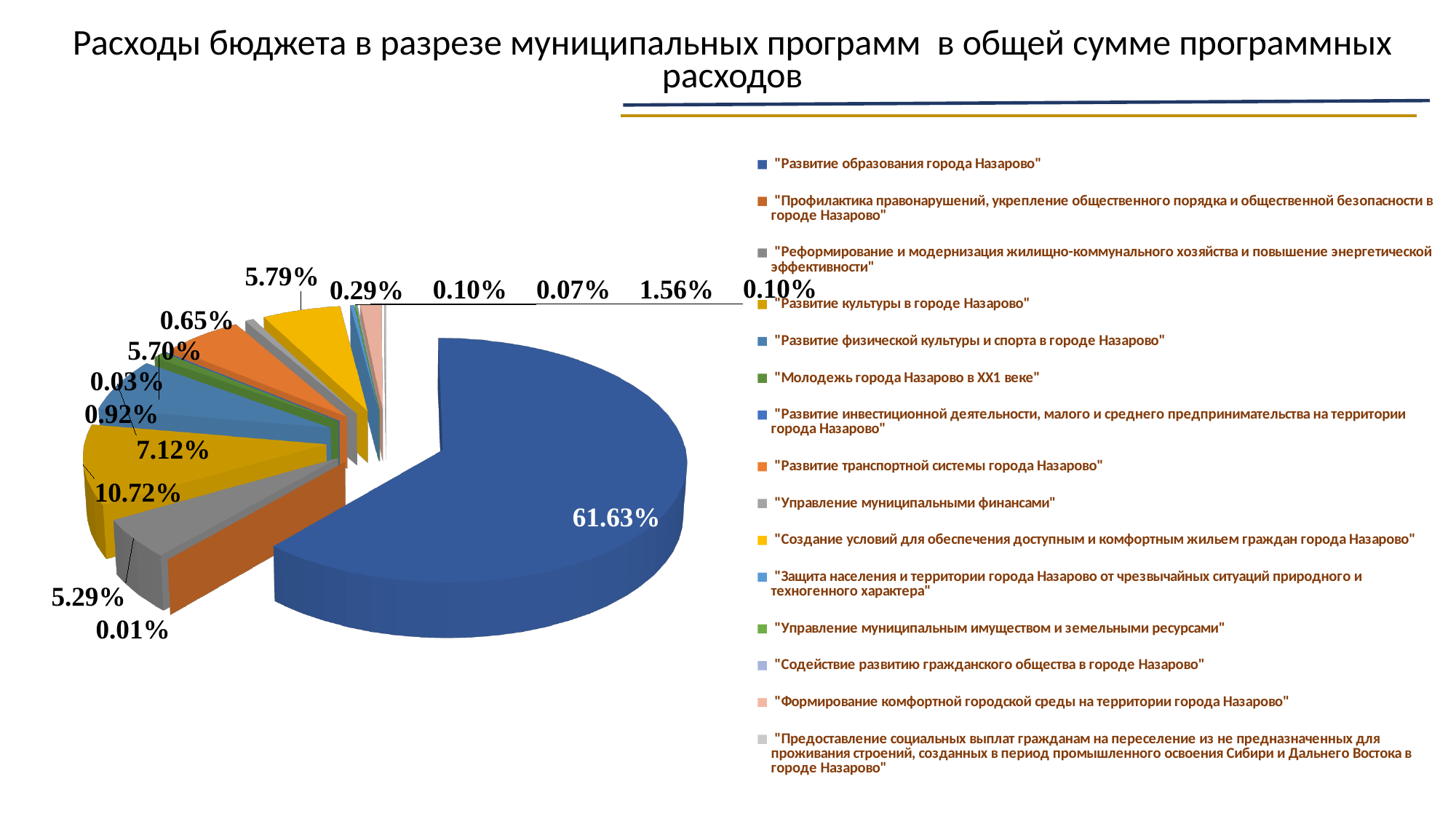

# Расходы бюджета в разрезе муниципальных программ  в общей сумме программных расходов

[unsupported chart]